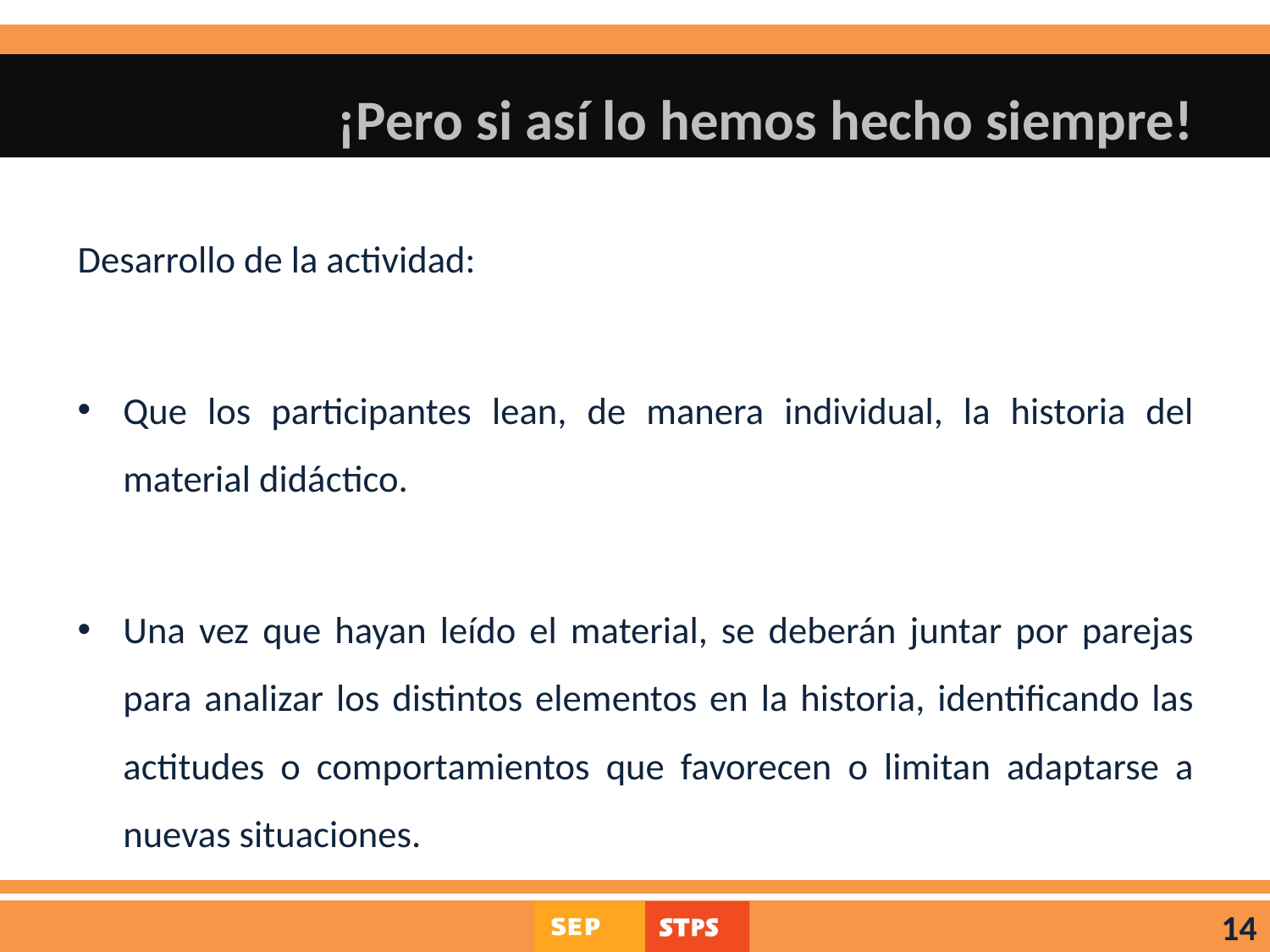

# ¡Pero si así lo hemos hecho siempre!
Desarrollo de la actividad:

Que los participantes lean, de manera individual, la historia del material didáctico.

Una vez que hayan leído el material, se deberán juntar por parejas para analizar los distintos elementos en la historia, identificando las actitudes o comportamientos que favorecen o limitan adaptarse a nuevas situaciones.
14